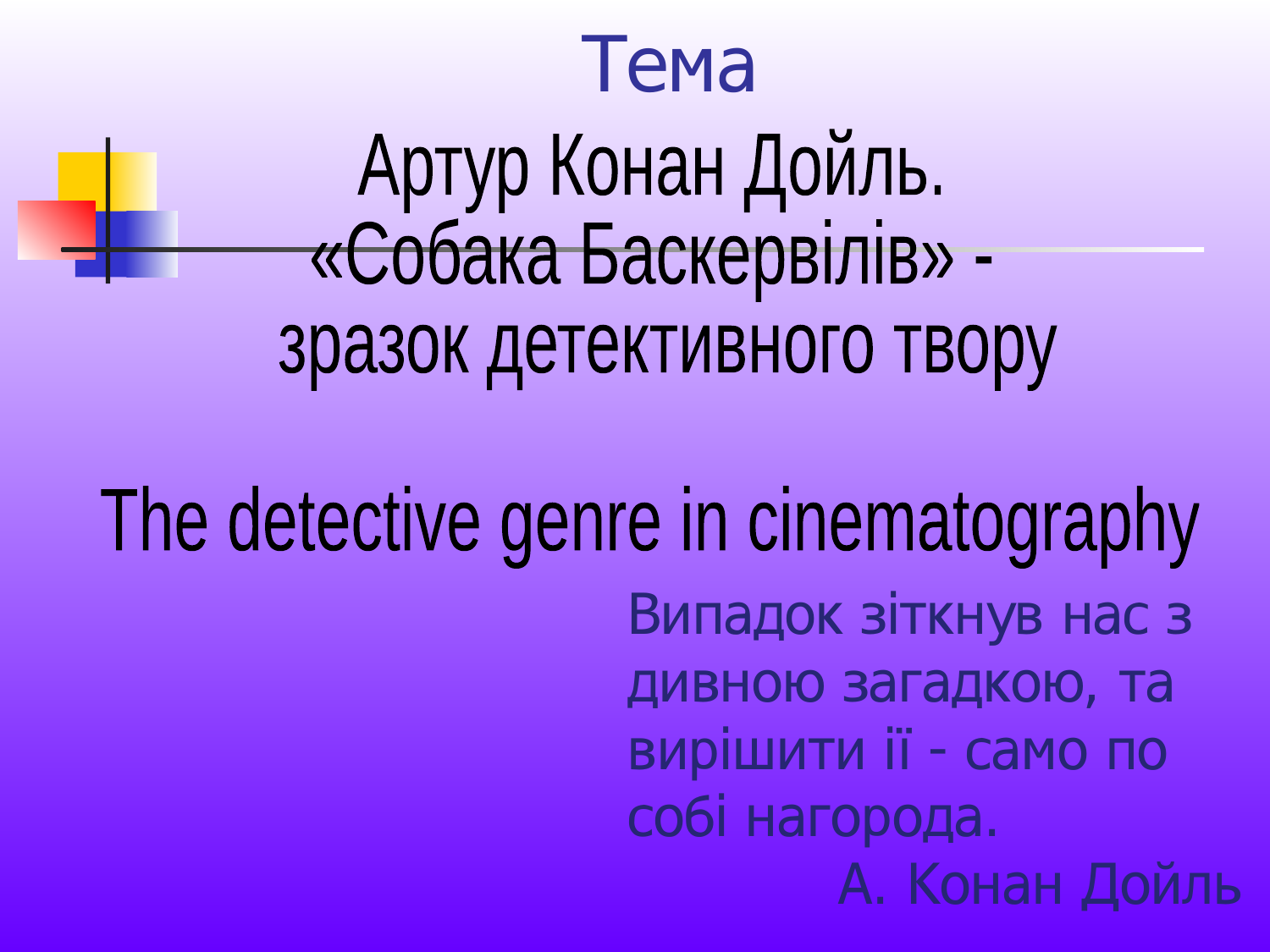

# Тема
Артур Конан Дойль.
«Собака Баскервілів» -
 зразок детективного твору

The detective genre in cinematography
Випадок зіткнув нас з дивною загадкою, та вирішити ії - само по собі нагорода.
            А. Конан Дойль